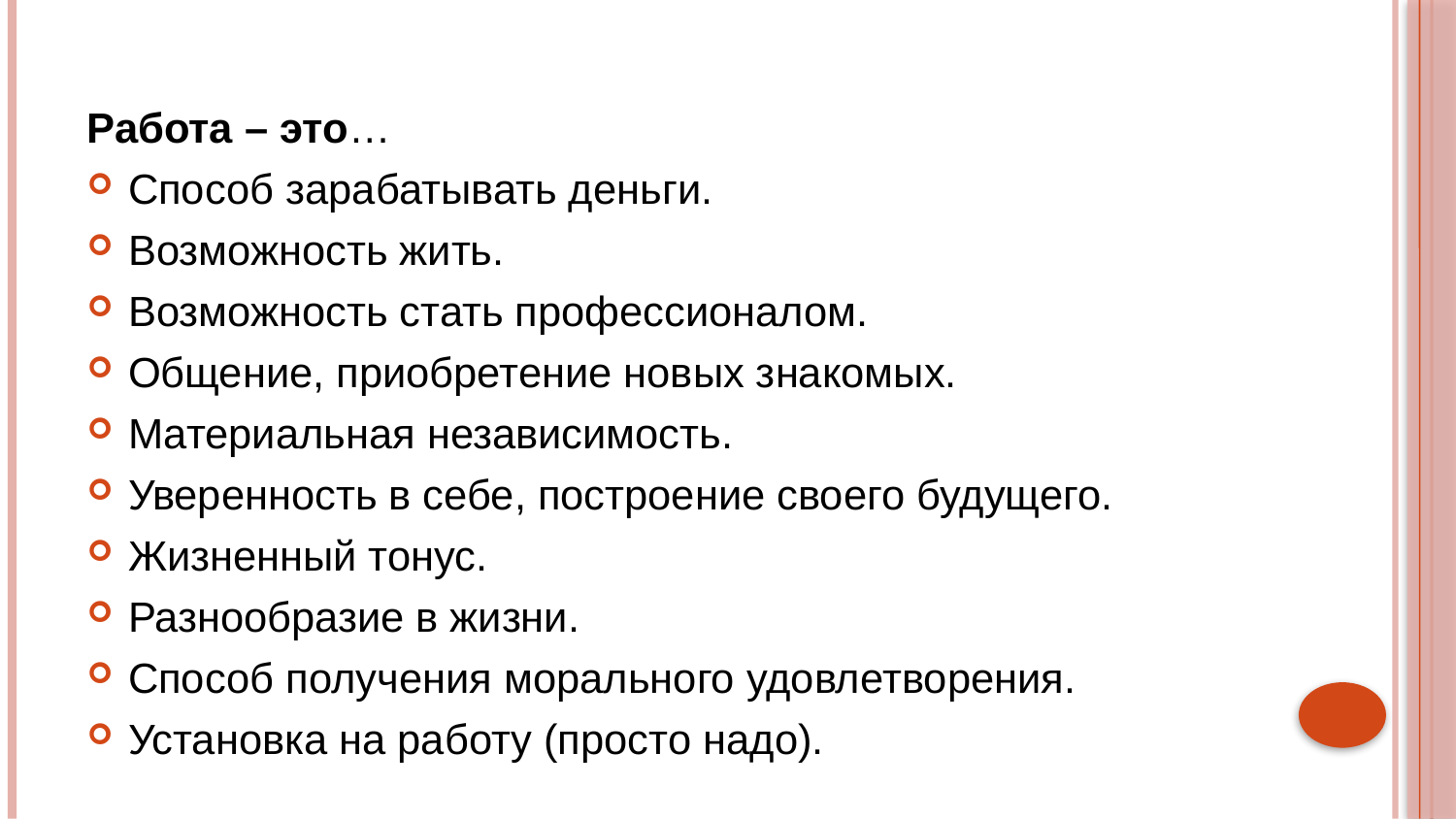

Работа – это…
Способ зарабатывать деньги.
Возможность жить.
Возможность стать профессионалом.
Общение, приобретение новых знакомых.
Материальная независимость.
Уверенность в себе, построение своего будущего.
Жизненный тонус.
Разнообразие в жизни.
Способ получения морального удовлетворения.
Установка на работу (просто надо).